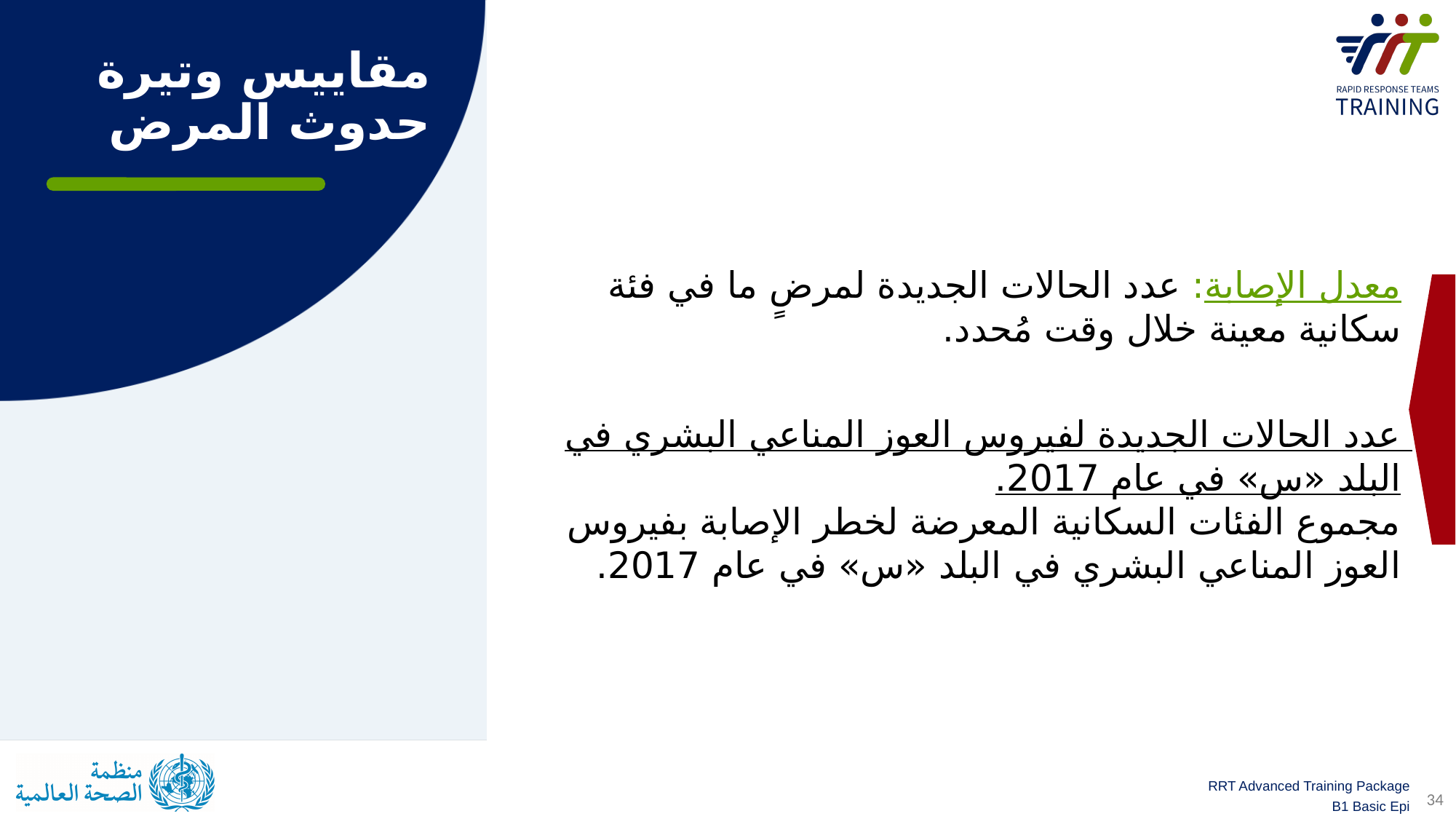

# مقاييس وتيرة حدوث المرض

معدل الإصابة: عدد الحالات الجديدة لمرضٍ ما في فئة سكانية معينة خلال وقت مُحدد.

عدد الحالات الجديدة لفيروس العوز المناعي البشري في البلد «س» في عام 2017.
مجموع الفئات السكانية المعرضة لخطر الإصابة بفيروس العوز المناعي البشري في البلد «س» في عام 2017.